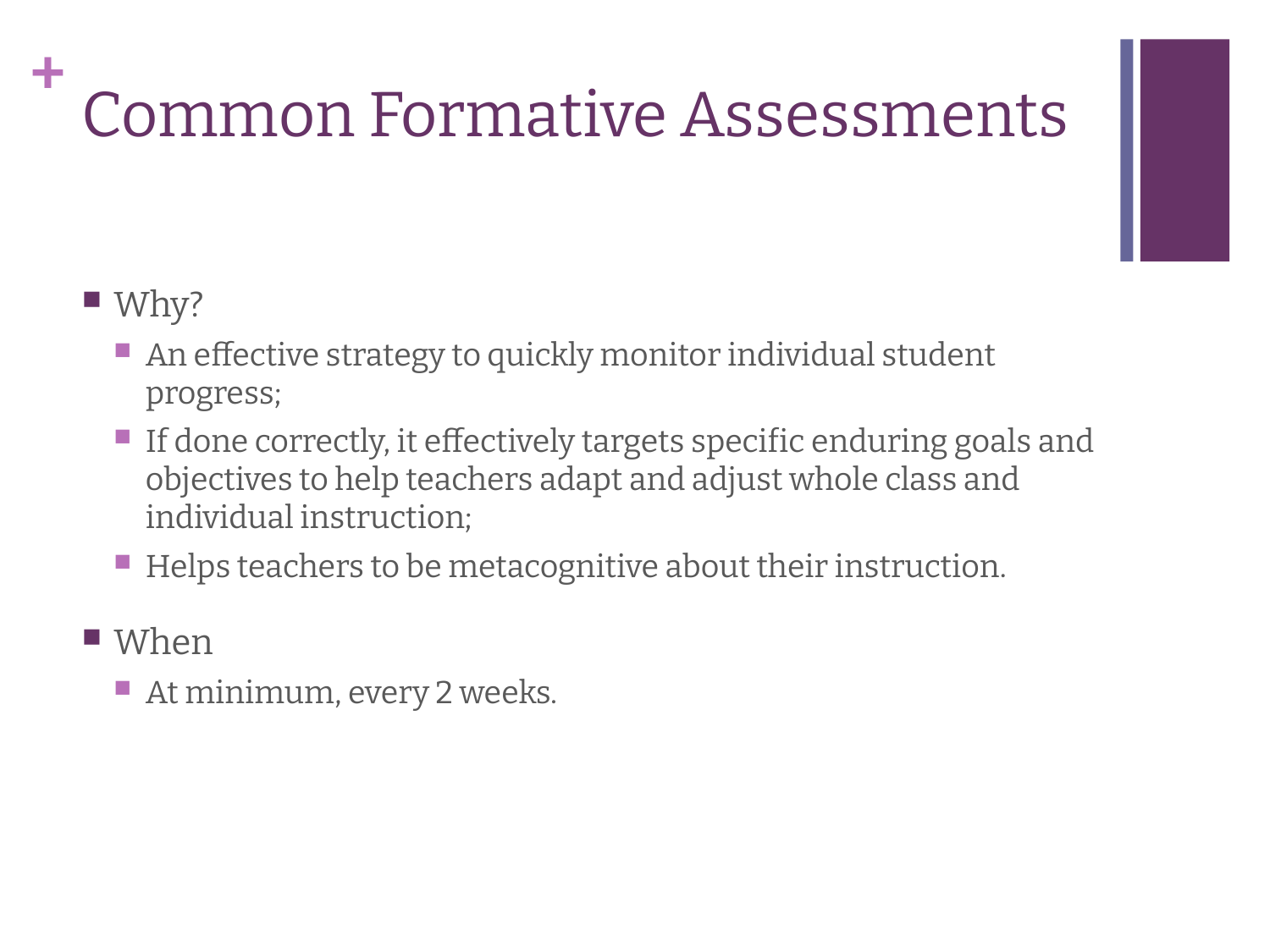

# Common Formative Assessments
Why?
An effective strategy to quickly monitor individual student progress;
If done correctly, it effectively targets specific enduring goals and objectives to help teachers adapt and adjust whole class and individual instruction;
Helps teachers to be metacognitive about their instruction.
When
At minimum, every 2 weeks.